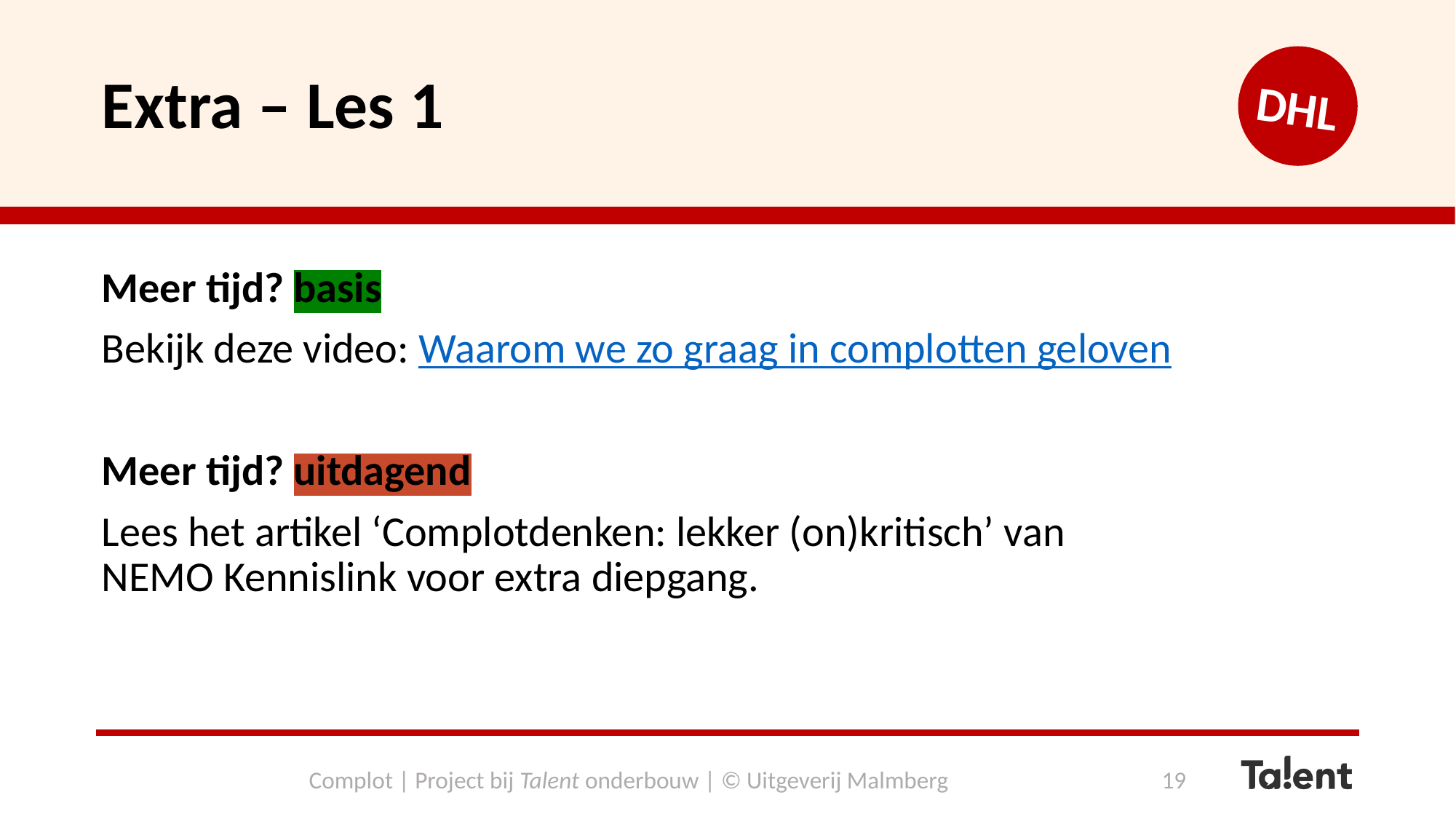

# Extra – Les 1
DHL
Meer tijd? basis
Bekijk deze video: Waarom we zo graag in complotten geloven

Meer tijd? uitdagend
Lees het artikel ‘Complotdenken: lekker (on)kritisch’ van NEMO Kennislink voor extra diepgang.

Complot | Project bij Talent onderbouw | © Uitgeverij Malmberg
19